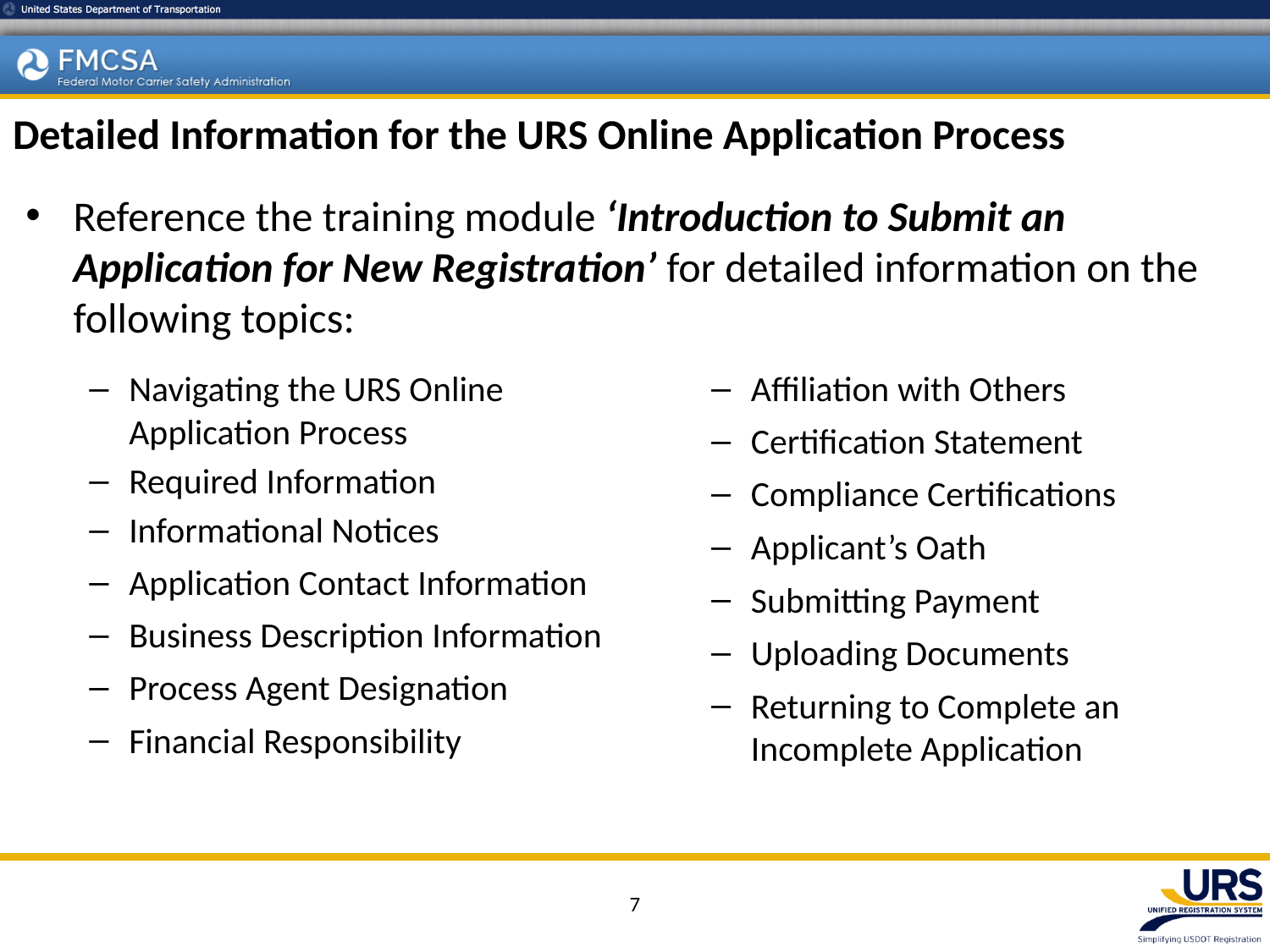

# Detailed Information for the URS Online Application Process
Reference the training module ‘Introduction to Submit an Application for New Registration’ for detailed information on the following topics:
Navigating the URS Online Application Process
Required Information
Informational Notices
Application Contact Information
Business Description Information
Process Agent Designation
Financial Responsibility
Affiliation with Others
Certification Statement
Compliance Certifications
Applicant’s Oath
Submitting Payment
Uploading Documents
Returning to Complete an Incomplete Application
7